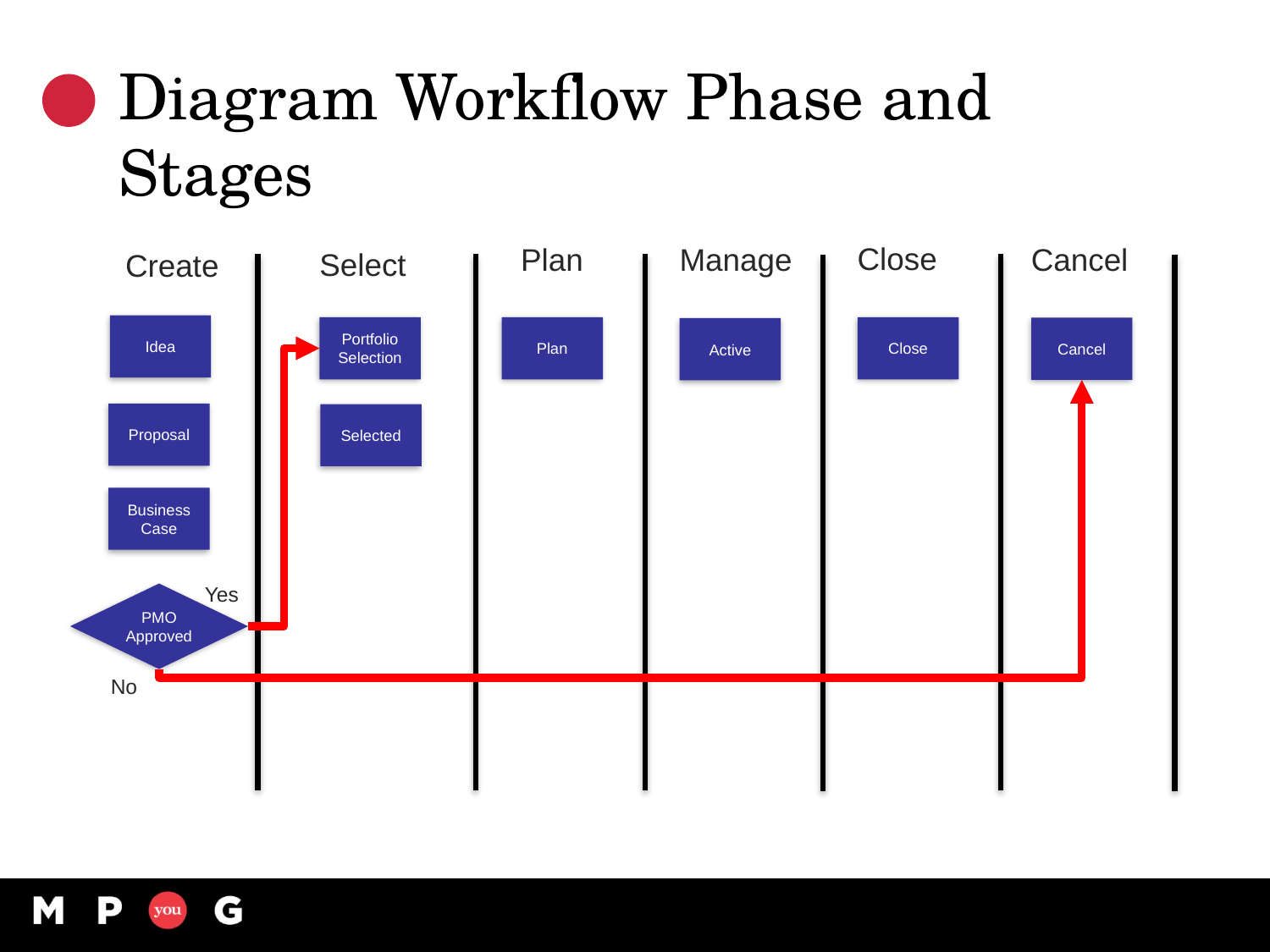

# Diagram Workflow Phase and Stages
Close
Cancel
Manage
Plan
Select
Create
Idea
Portfolio Selection
Plan
Close
Cancel
Active
Proposal
Selected
Business Case
Yes
PMO Approved
No